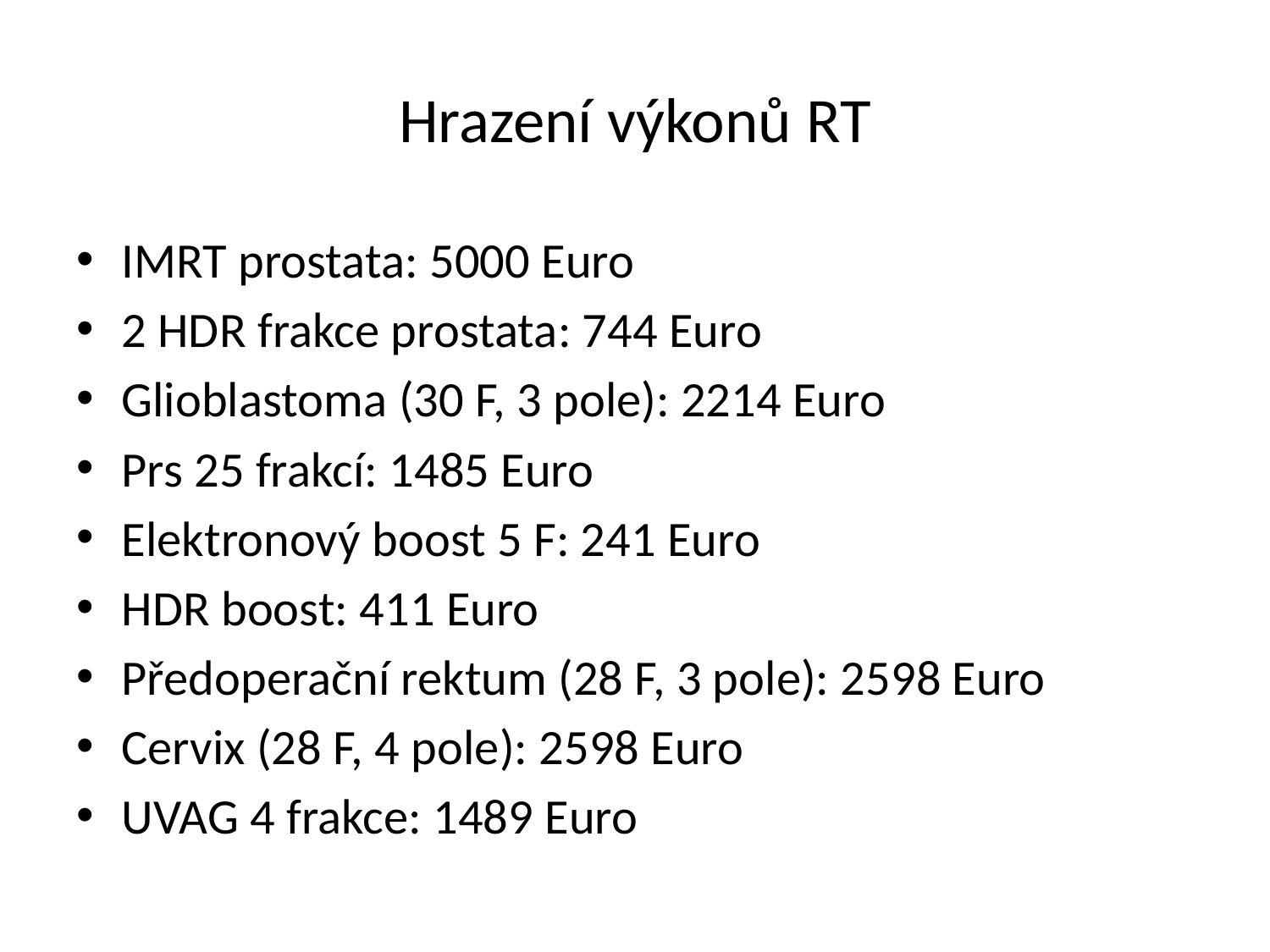

# Hrazení výkonů RT
IMRT prostata: 5000 Euro
2 HDR frakce prostata: 744 Euro
Glioblastoma (30 F, 3 pole): 2214 Euro
Prs 25 frakcí: 1485 Euro
Elektronový boost 5 F: 241 Euro
HDR boost: 411 Euro
Předoperační rektum (28 F, 3 pole): 2598 Euro
Cervix (28 F, 4 pole): 2598 Euro
UVAG 4 frakce: 1489 Euro